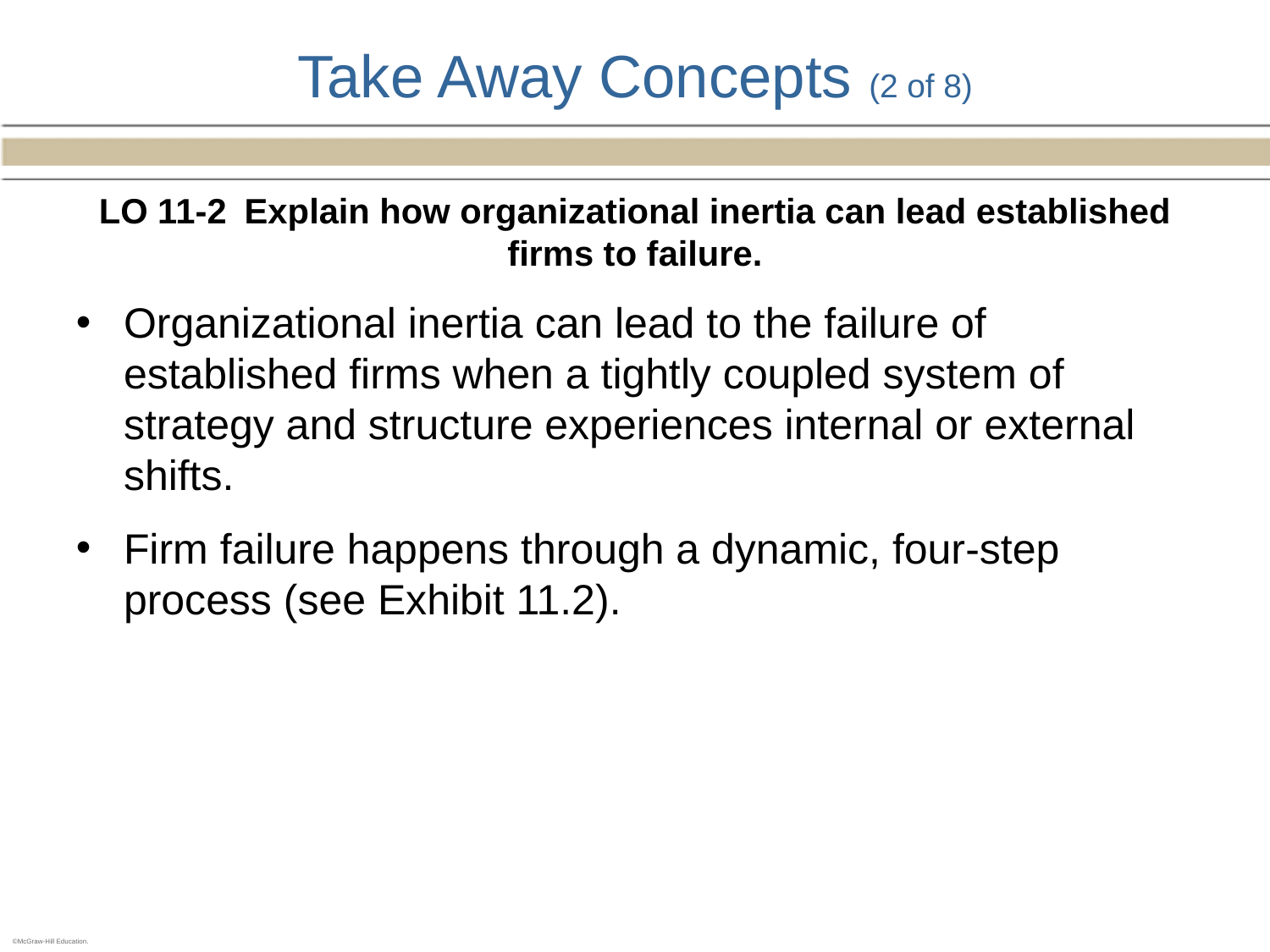

# Take Away Concepts (2 of 8)
LO 11-2 Explain how organizational inertia can lead established firms to failure.
Organizational inertia can lead to the failure of established firms when a tightly coupled system of strategy and structure experiences internal or external shifts.
Firm failure happens through a dynamic, four-step process (see Exhibit 11.2).